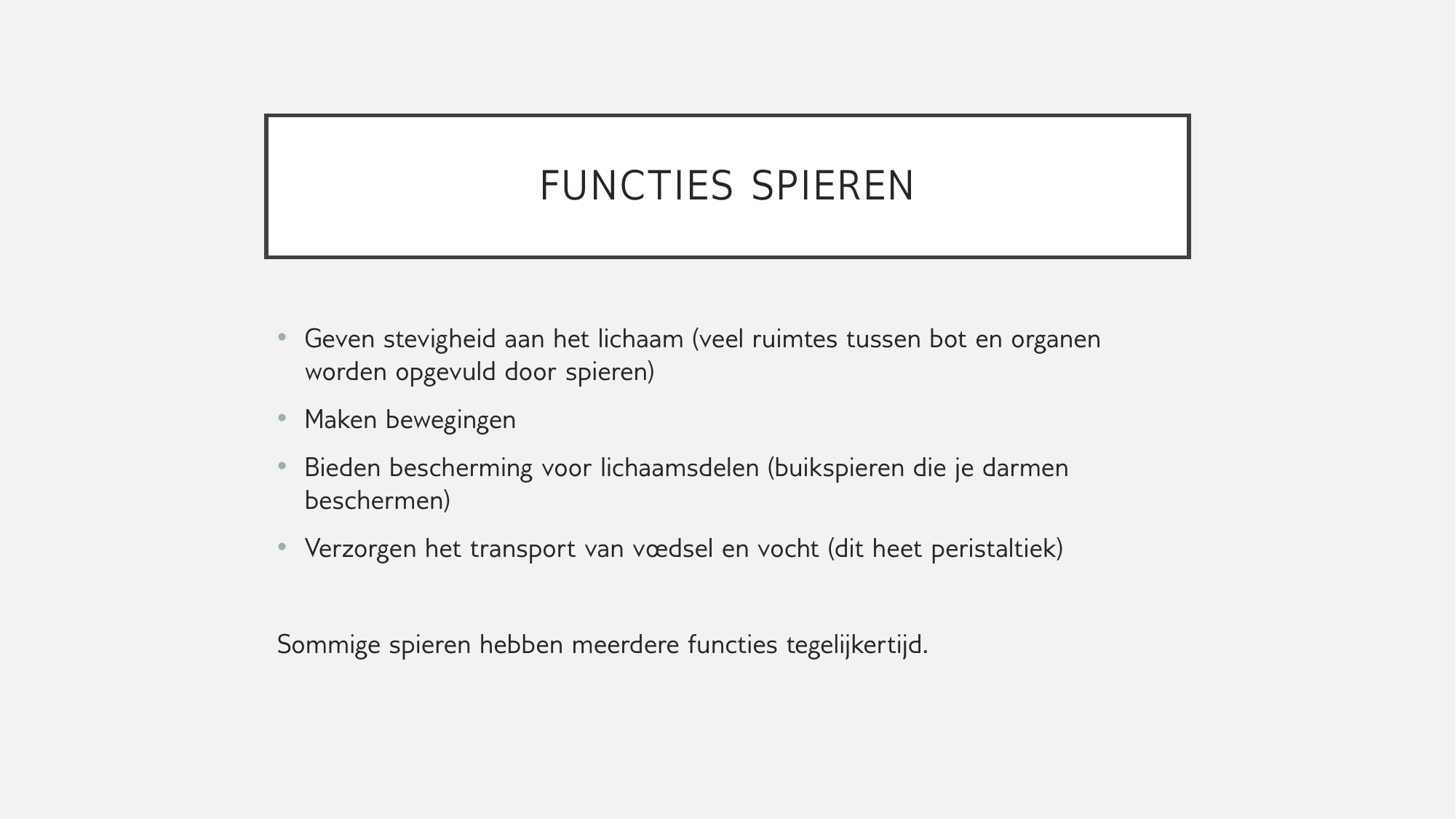

# Functies spieren
Geven stevigheid aan het lichaam (veel ruimtes tussen bot en organen worden opgevuld door spieren)
Maken bewegingen
Bieden bescherming voor lichaamsdelen (buikspieren die je darmen beschermen)
Verzorgen het transport van voedsel en vocht (dit heet peristaltiek)

Sommige spieren hebben meerdere functies tegelijkertijd.